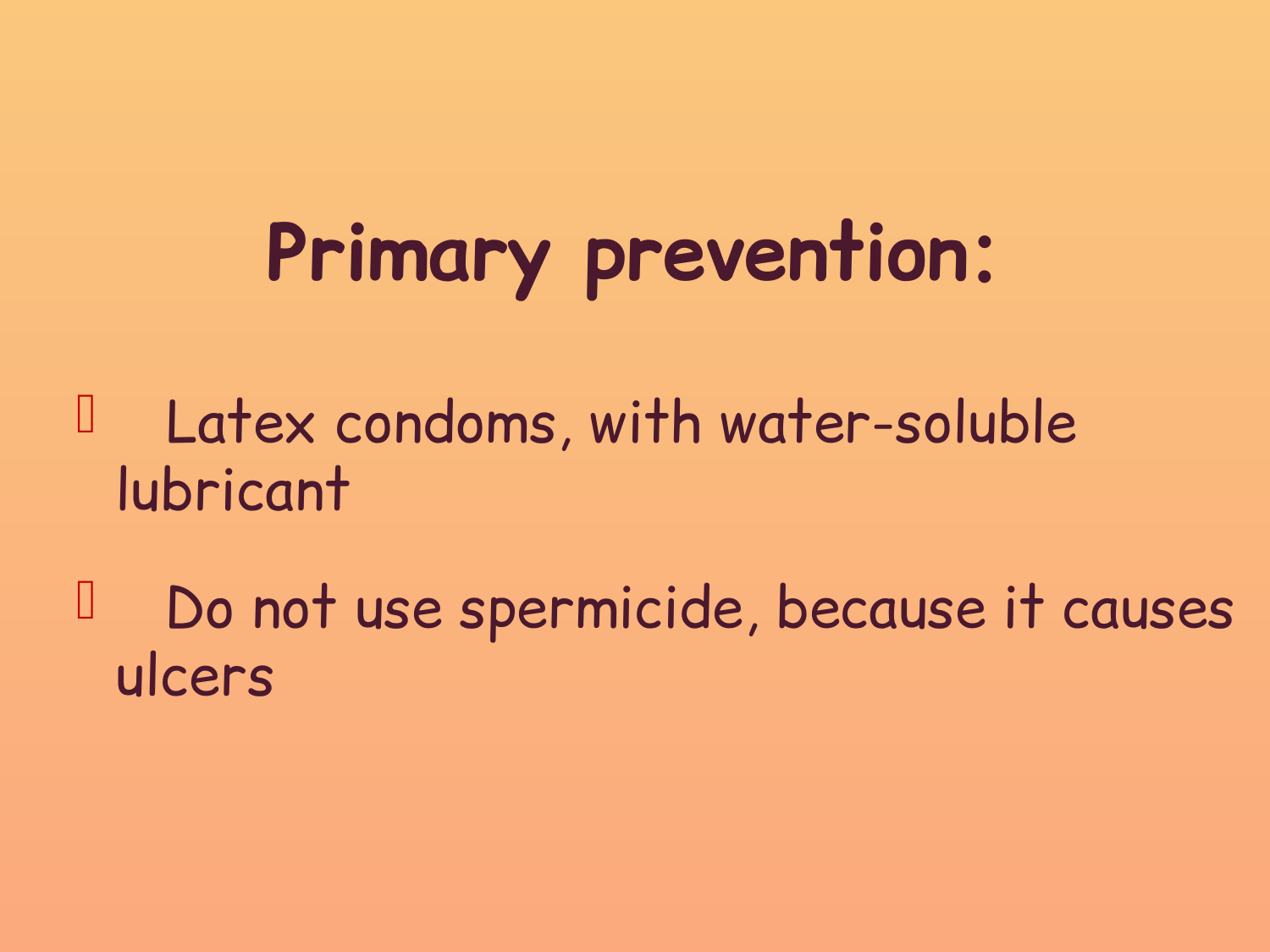

Primary prevention:

   Latex condoms, with water-soluble lubricant

  Do not use spermicide, because it causes ulcers

#